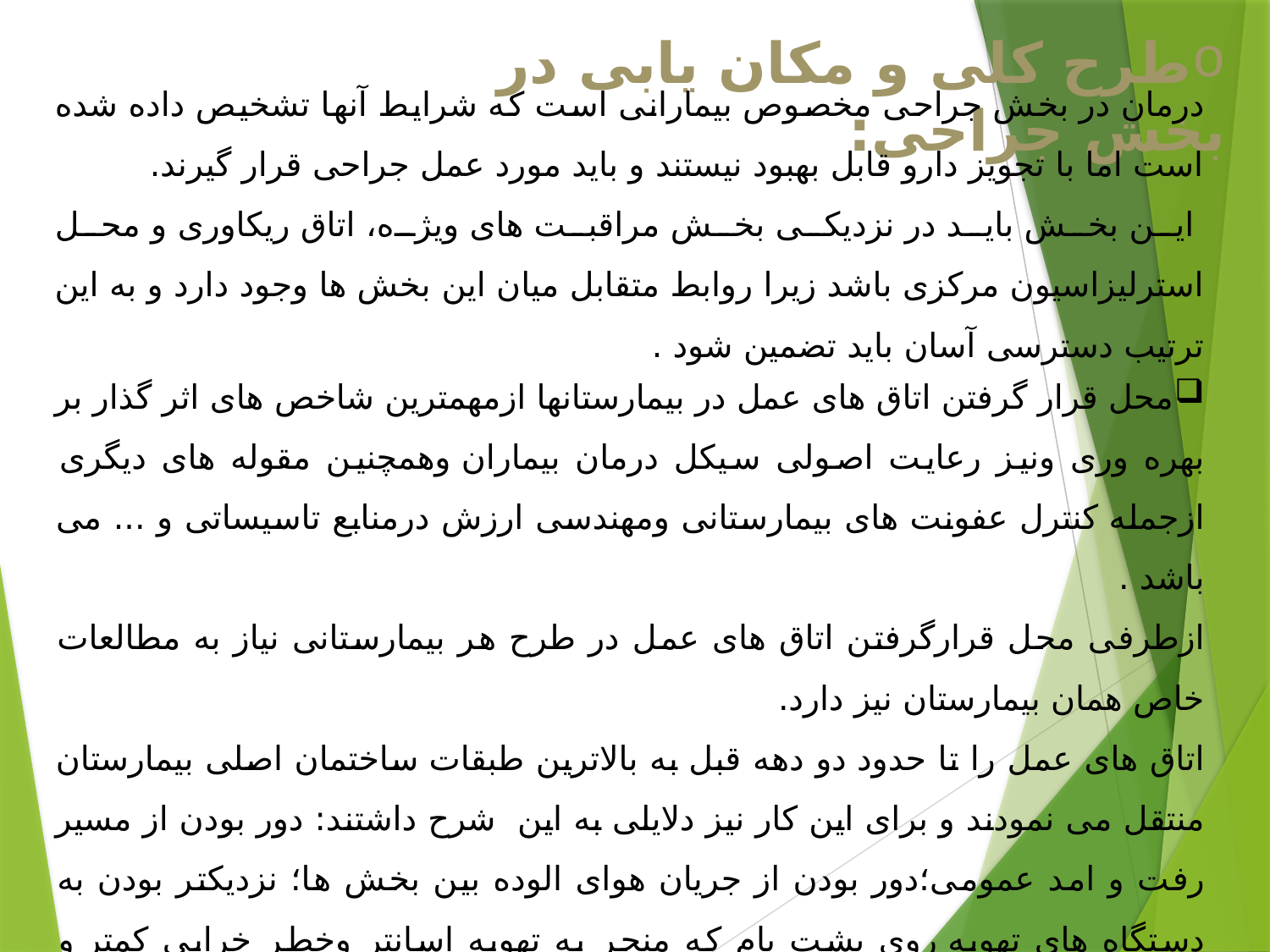

طرح کلی و مکان یابی در بخش جراحی:
درمان در بخش جراحی مخصوص بیمارانی است که شرایط آنها تشخیص داده شده است اما با تجویز دارو قابل بهبود نیستند و باید مورد عمل جراحی قرار گیرند.
 این بخش باید در نزدیکی بخش مراقبت های ویژه، اتاق ریکاوری و محل استرلیزاسیون مرکزی باشد زیرا روابط متقابل میان این بخش ها وجود دارد و به این ترتیب دسترسی آسان باید تضمین شود .

محل قرار گرفتن اتاق های عمل در بیمارستانها ازمهمترین شاخص های اثر گذار بر بهره وری ونیز رعایت اصولی سیکل درمان بیماران وهمچنین مقوله های دیگری ازجمله کنترل عفونت های بیمارستانی ومهندسی ارزش درمنابع تاسیساتی و ... می باشد .
ازطرفی محل قرارگرفتن اتاق های عمل در طرح هر بیمارستانی نیاز به مطالعات خاص همان بیمارستان نیز دارد.
اتاق های عمل را تا حدود دو دهه قبل به بالاترین طبقات ساختمان اصلی بیمارستان منتقل می نمودند و برای این کار نیز دلایلی به این  شرح داشتند: دور بودن از مسیر رفت و امد عمومی؛دور بودن از جریان هوای الوده بین بخش ها؛ نزدیکتر بودن به دستگاه های تهویه روی پشت بام که منجر به تهویه اسانتر وخطر خرابی کمتر و هزینه انتقال انرژی ارزانتر بودو جزییات دیگری مانند آرامش کامل ونبود مزاحم پیرامونی.
 امروزه تفکر طراحان بیمارستانی همگام با تبلور تجهیزات وتکنولوژی جدید  وهمچنین تغییر استاندارد های درمانی  ، به ناچار  تغییراتی رادر  جانمایی بیمارستان هاپدید آورده است.